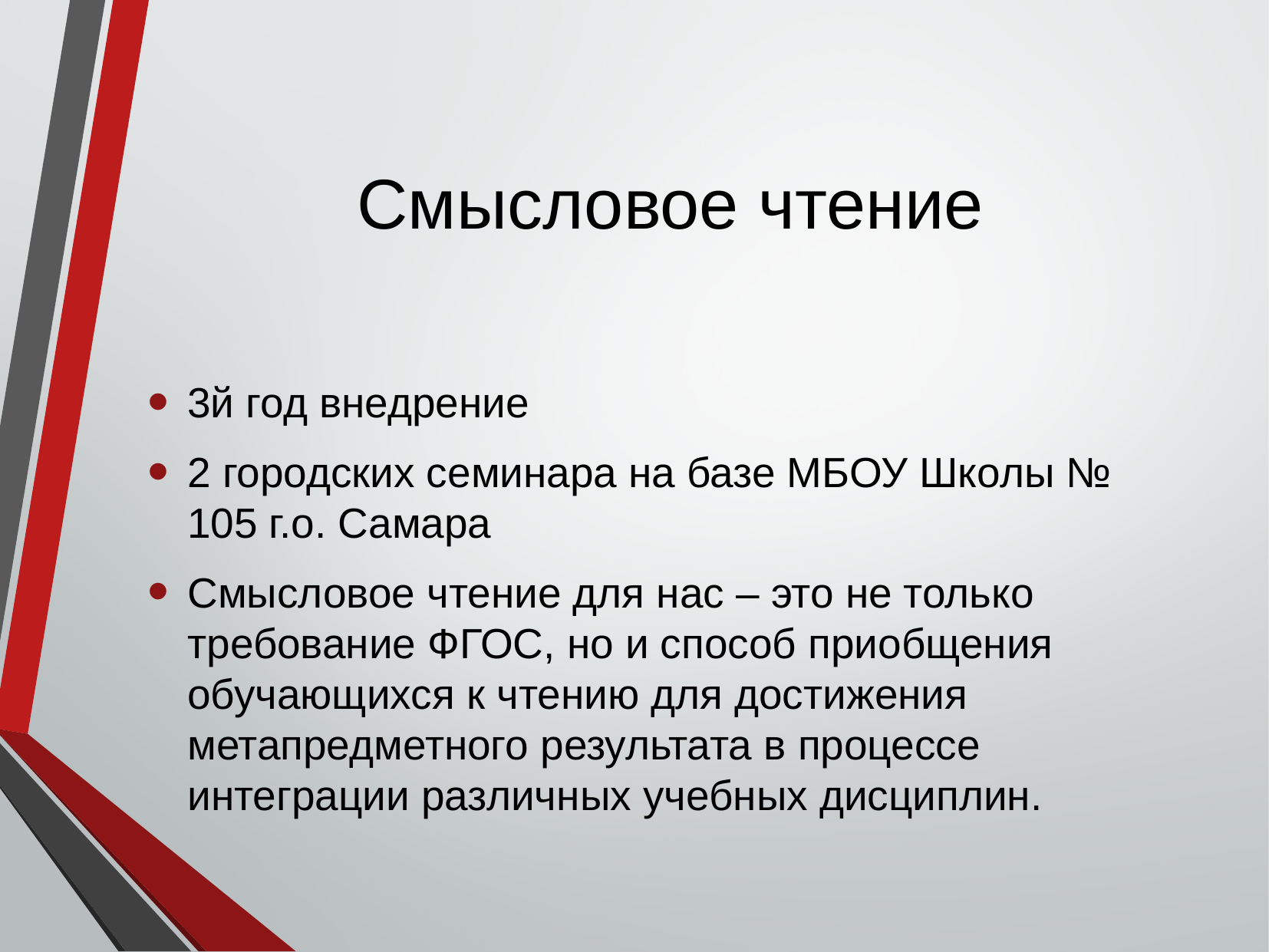

# Смысловое чтение
3й год внедрение
2 городских семинара на базе МБОУ Школы № 105 г.о. Самара
Смысловое чтение для нас – это не только требование ФГОС, но и способ приобщения обучающихся к чтению для достижения метапредметного результата в процессе интеграции различных учебных дисциплин.